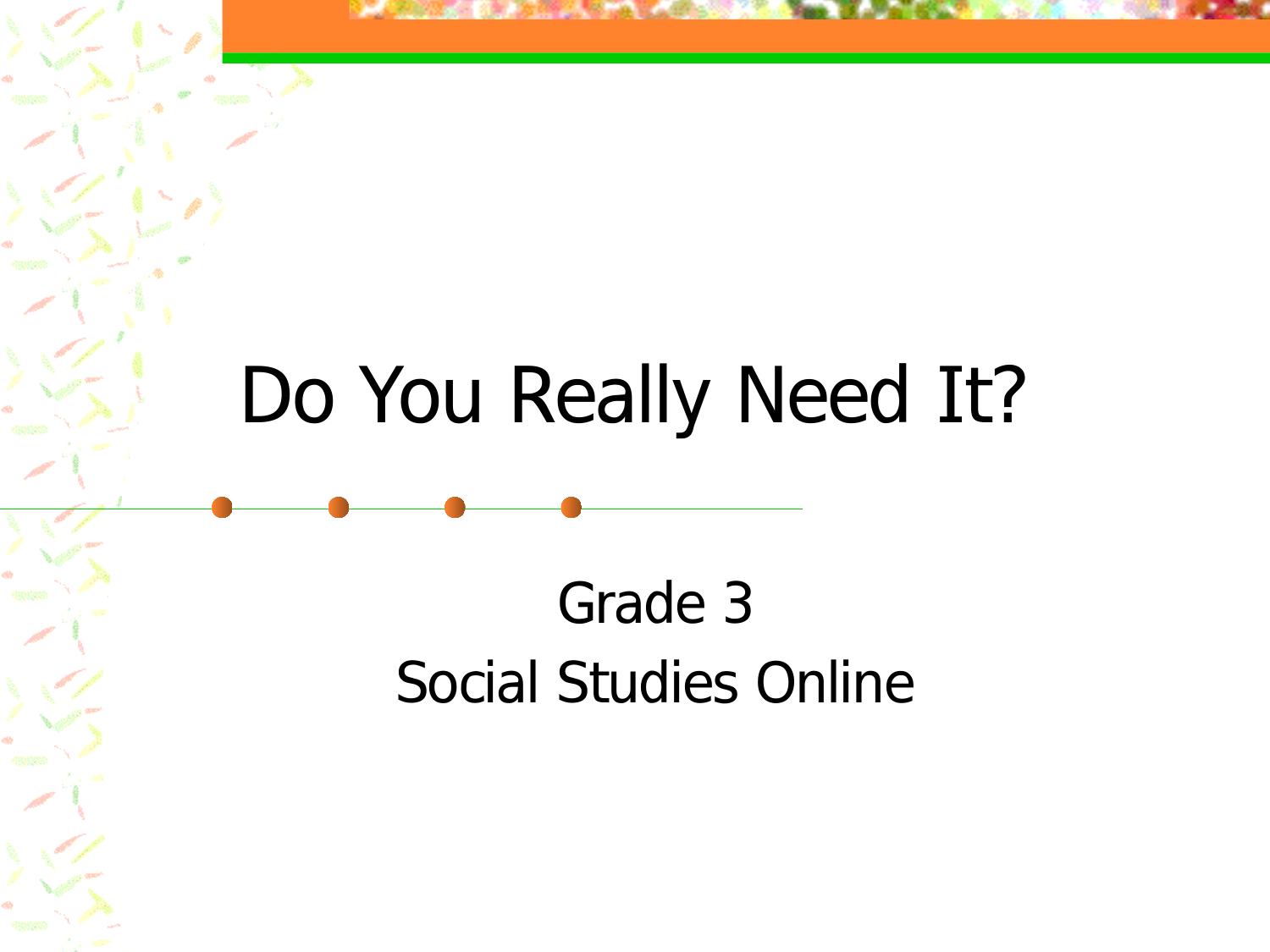

# Do You Really Need It?
Grade 3
Social Studies Online